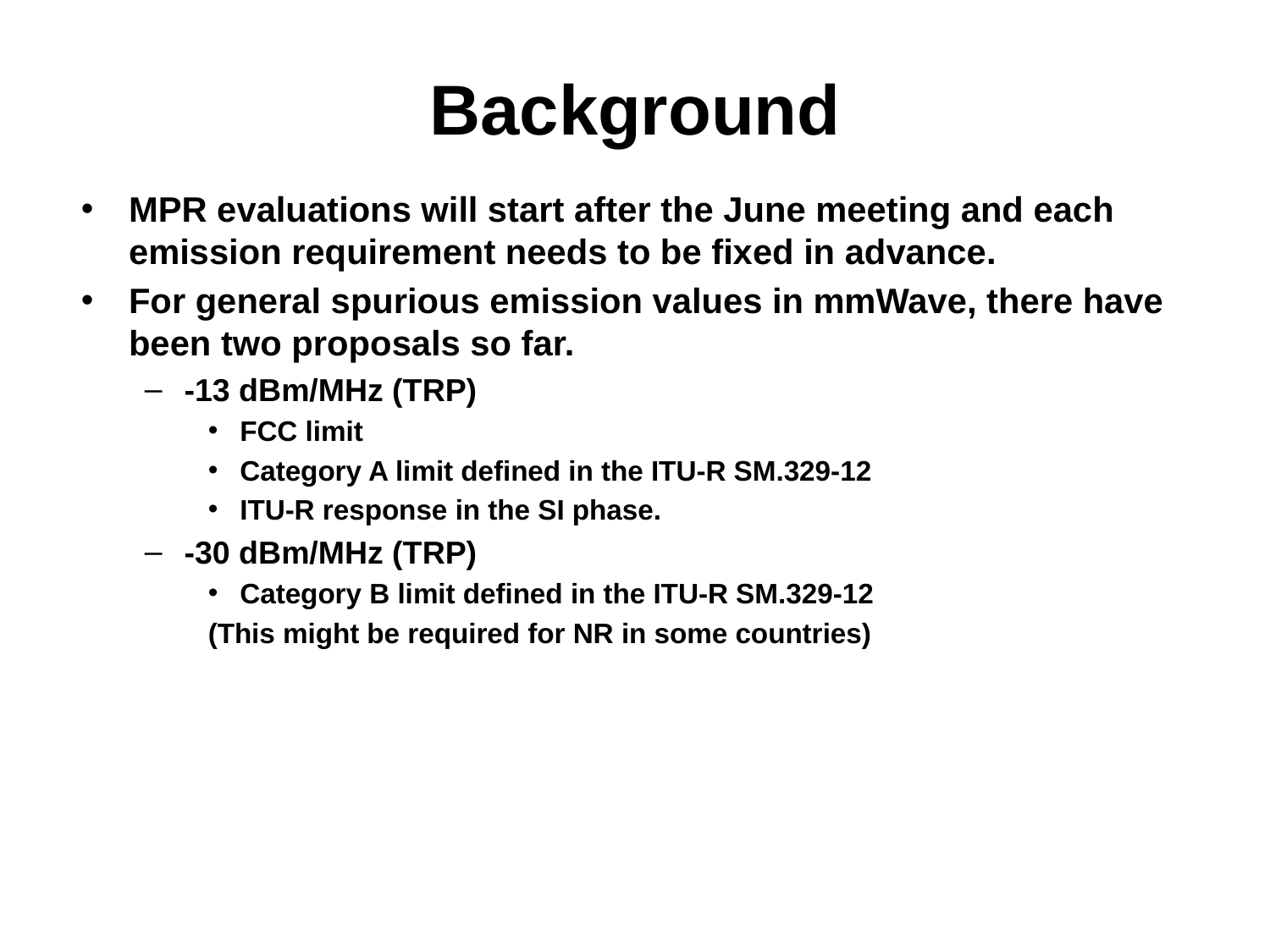

# Background
MPR evaluations will start after the June meeting and each emission requirement needs to be fixed in advance.
For general spurious emission values in mmWave, there have been two proposals so far.
-13 dBm/MHz (TRP)
FCC limit
Category A limit defined in the ITU-R SM.329-12
ITU-R response in the SI phase.
-30 dBm/MHz (TRP)
Category B limit defined in the ITU-R SM.329-12
(This might be required for NR in some countries)